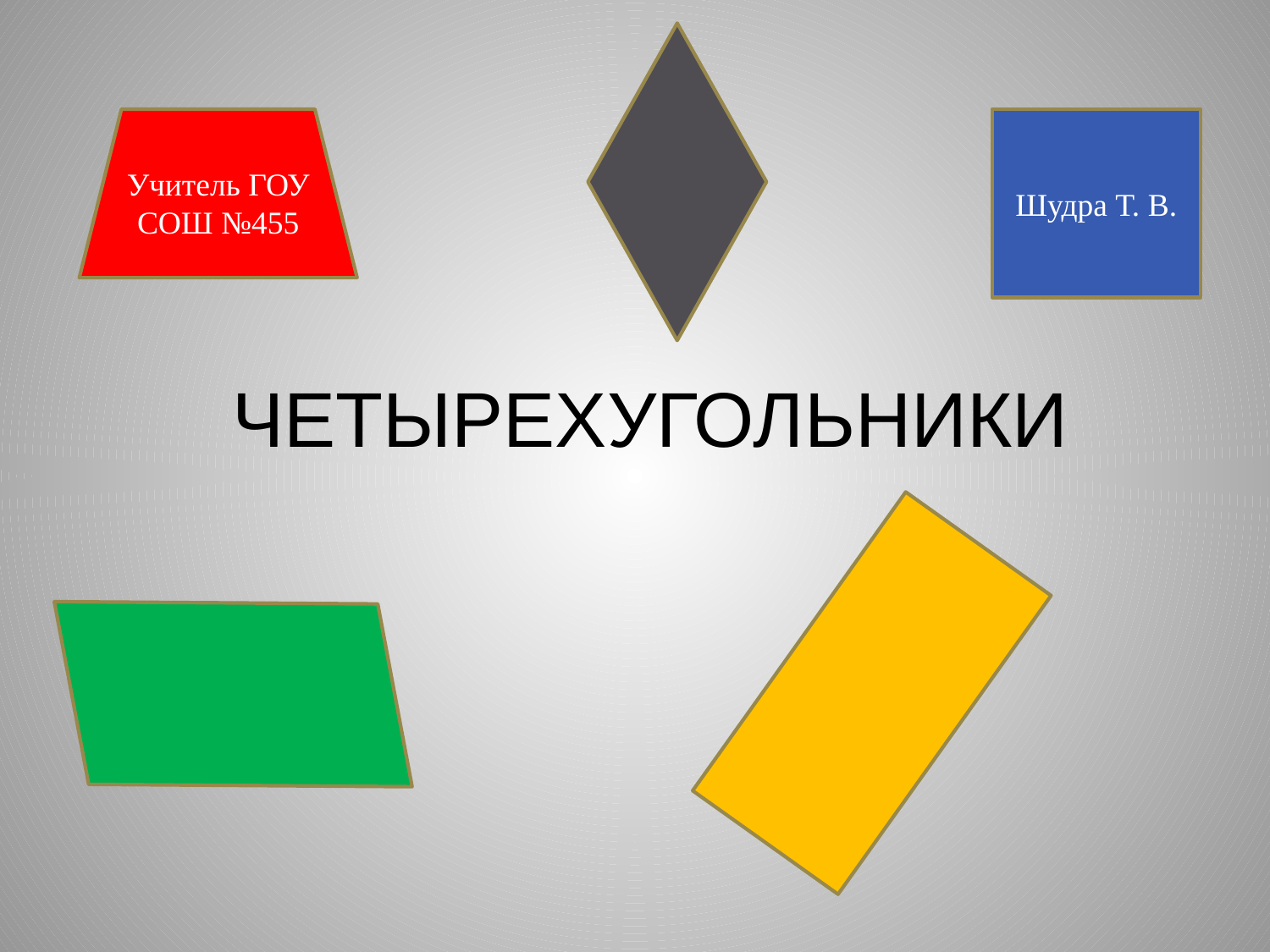

Учитель ГОУ СОШ №455
Шудра Т. В.
# ЧЕТЫРЕХУГОЛЬНИКИ